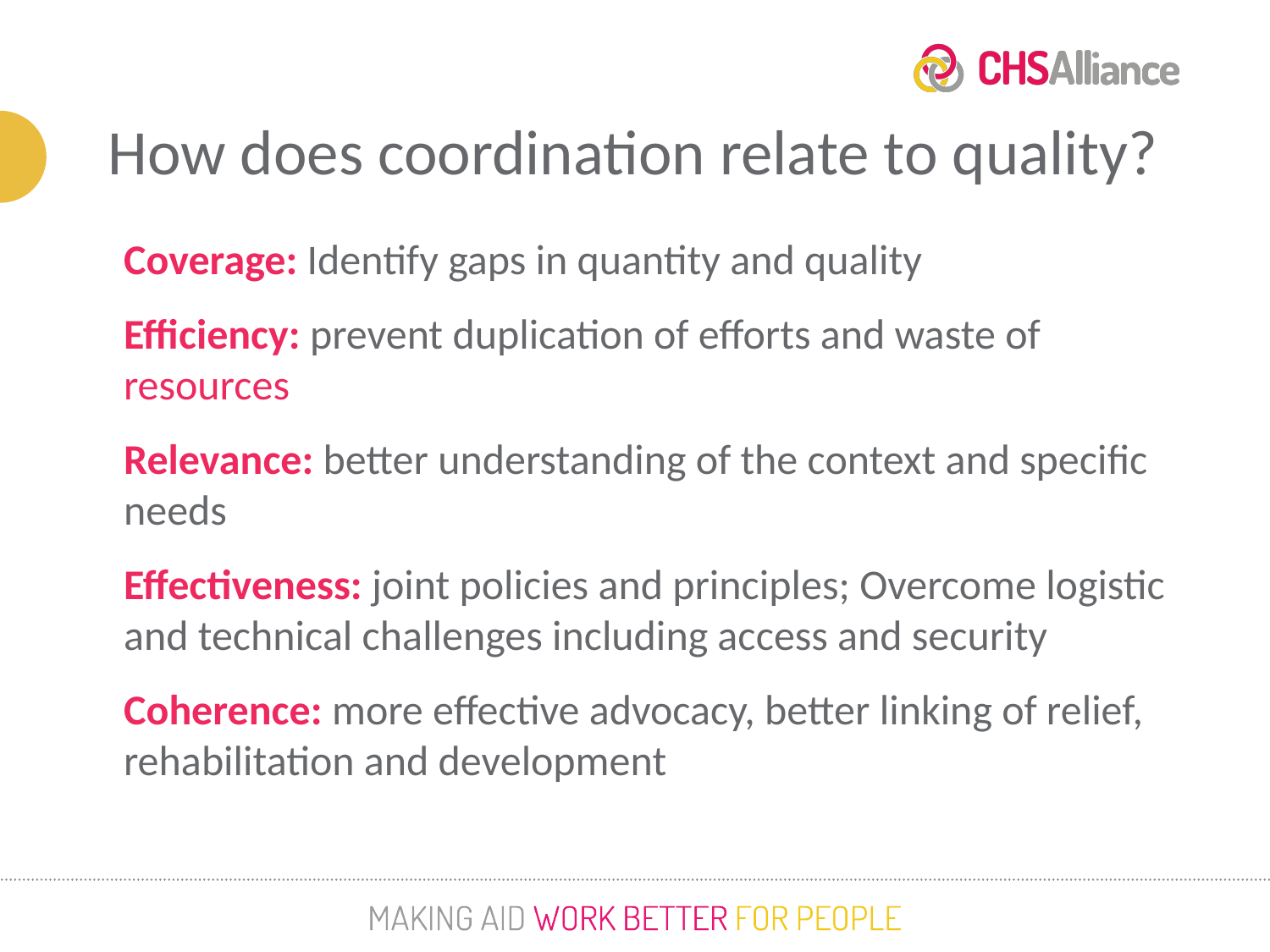

How does coordination relate to quality?
Coverage: Identify gaps in quantity and quality
Efficiency: prevent duplication of efforts and waste of resources
Relevance: better understanding of the context and specific needs
Effectiveness: joint policies and principles; Overcome logistic and technical challenges including access and security
Coherence: more effective advocacy, better linking of relief, rehabilitation and development